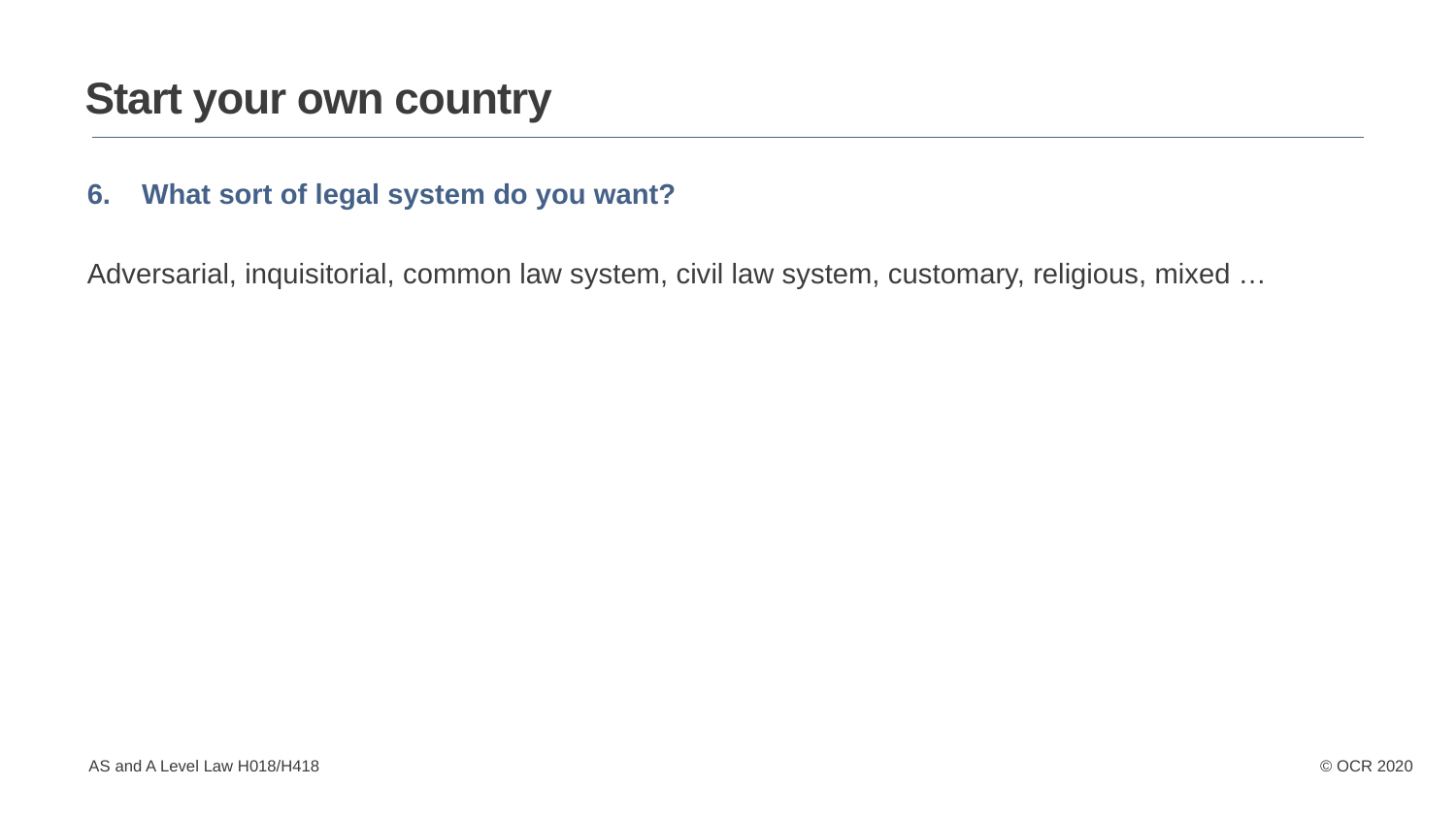

Start your own country
What sort of legal system do you want?

Adversarial, inquisitorial, common law system, civil law system, customary, religious, mixed …